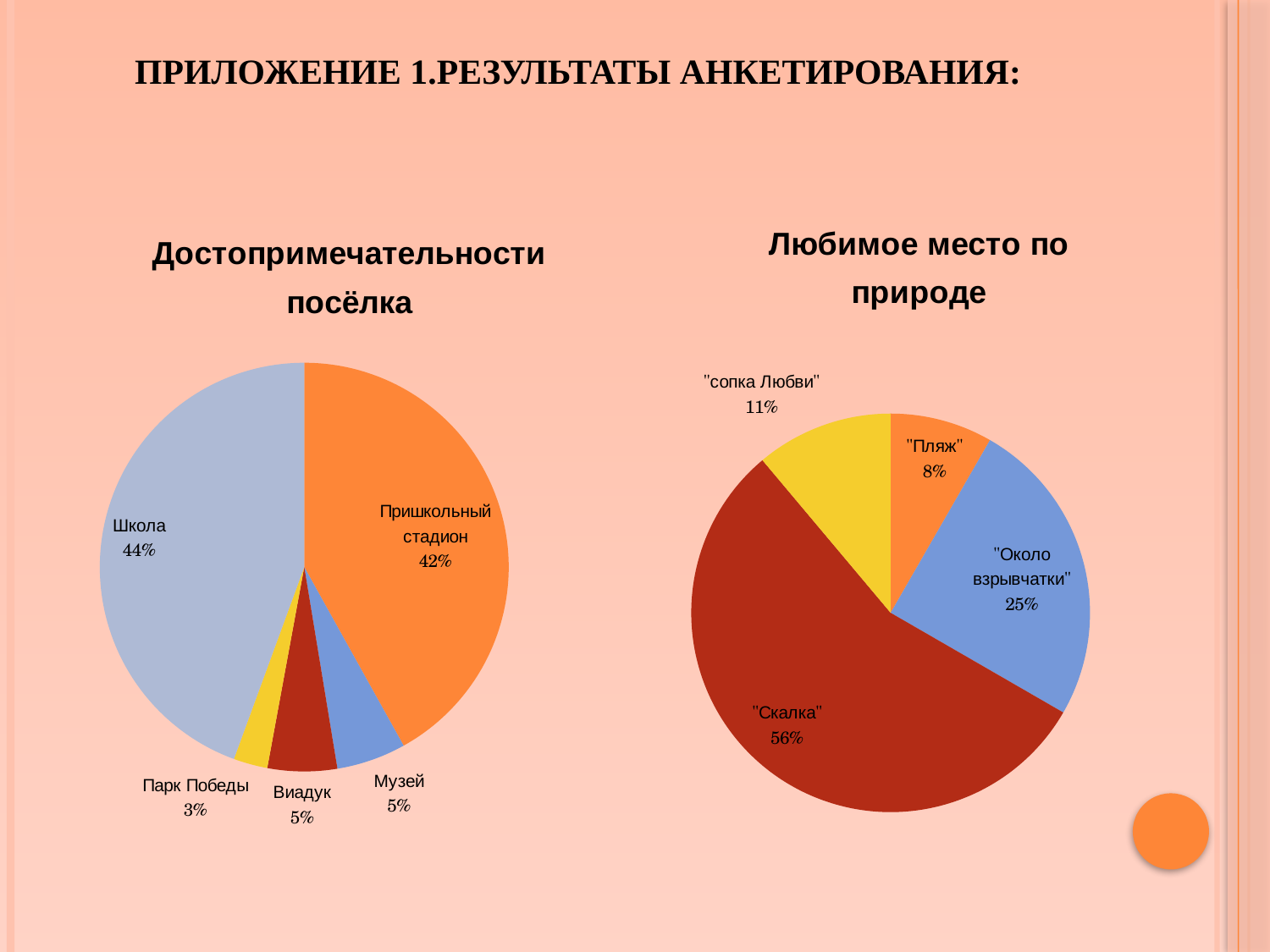

# Приложение 1.Результаты анкетирования:

### Chart:

| Category | Любимое место по природе |
|---|---|
| "Пляж" | 8.3 |
| "Около взрывчатки" | 25.0 |
| "Скалка" | 55.5 |
| "сопка Любви" | 11.1 |

### Chart:

| Category | Достопримечательности посёлка |
|---|---|
| Пришкольный стадион | 42.0 |
| Музей | 5.5 |
| Виадук | 5.5 |
| Парк Победы | 2.7 |
| Школа | 44.5 |